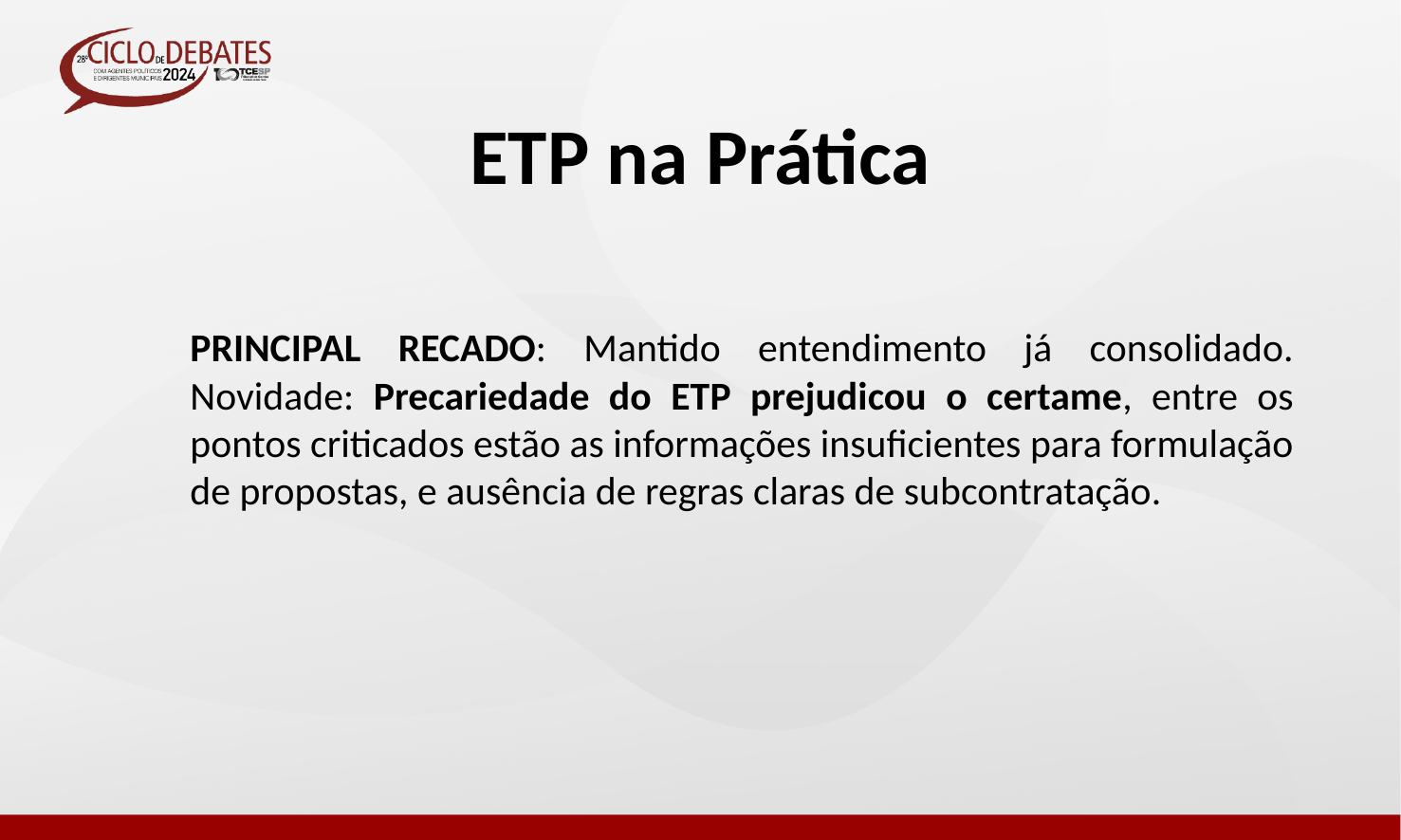

ETP na Prática
PRINCIPAL RECADO: Mantido entendimento já consolidado. Novidade: Precariedade do ETP prejudicou o certame, entre os pontos criticados estão as informações insuficientes para formulação de propostas, e ausência de regras claras de subcontratação.